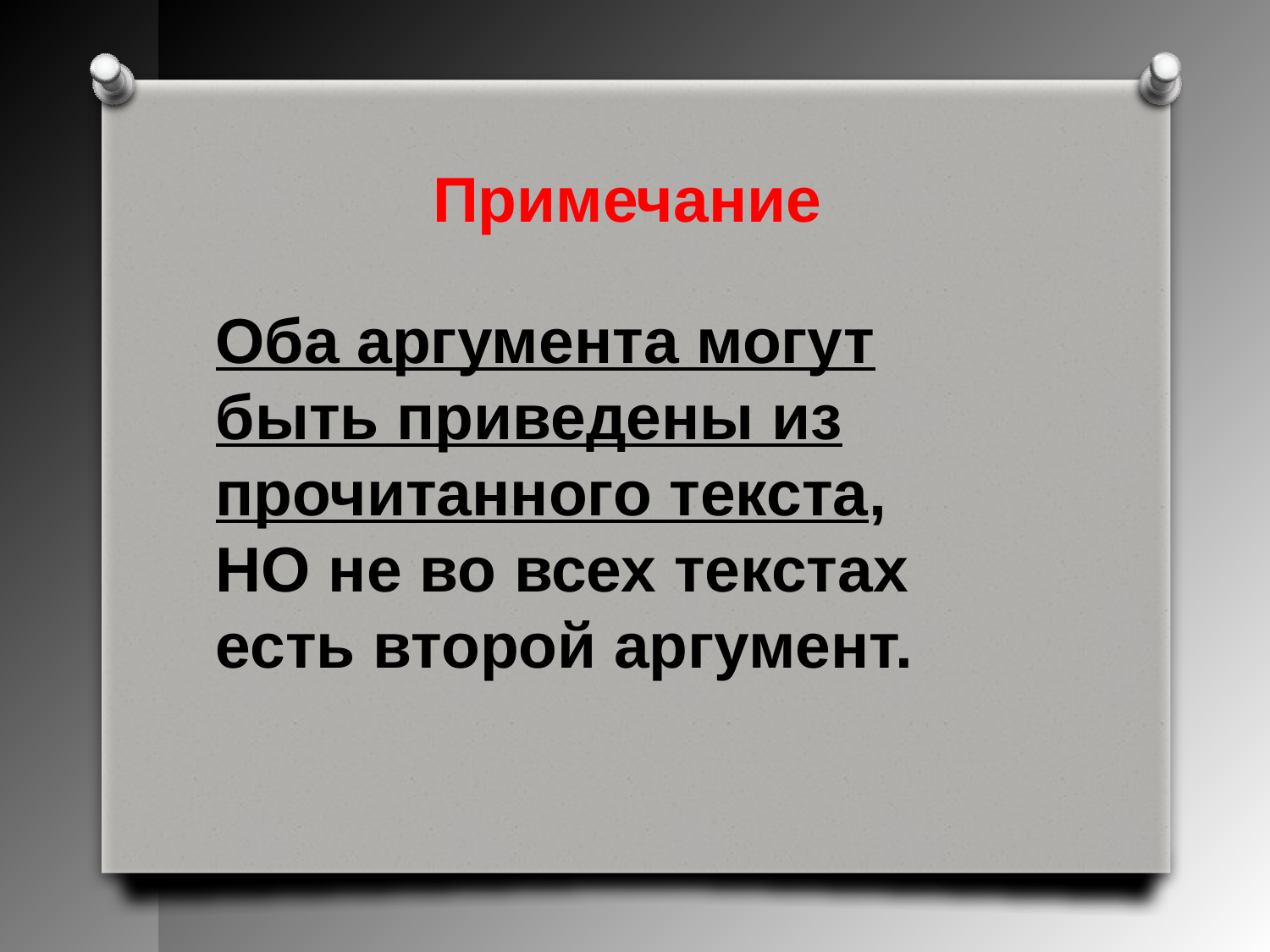

Примечание
Оба аргумента могут быть приведены из прочитанного текста, НО не во всех текстах есть второй аргумент.